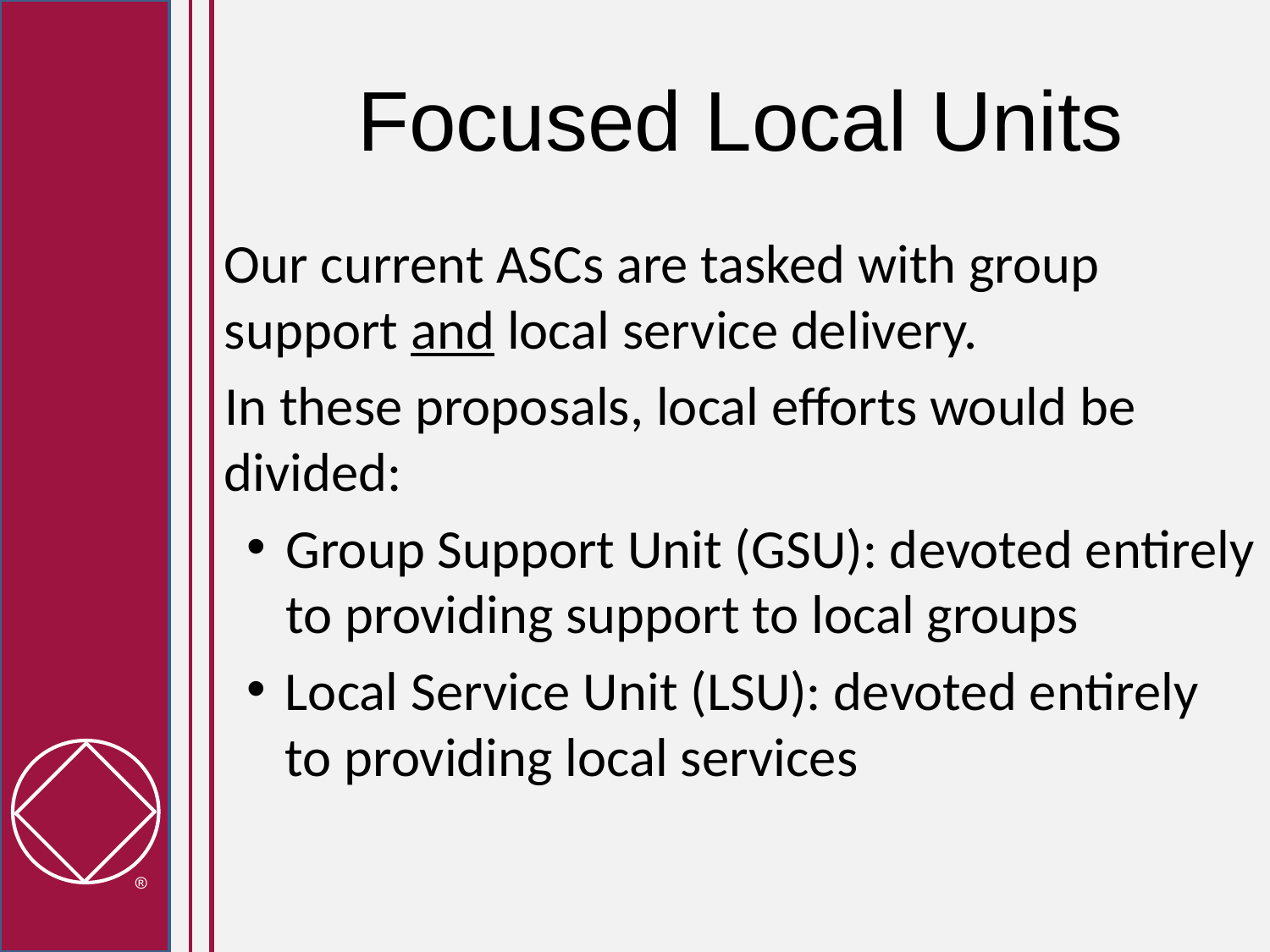

# Focused Local Units
Our current ASCs are tasked with group support and local service delivery.
In these proposals, local efforts would be divided:
Group Support Unit (GSU): devoted entirely to providing support to local groups
Local Service Unit (LSU): devoted entirely to providing local services